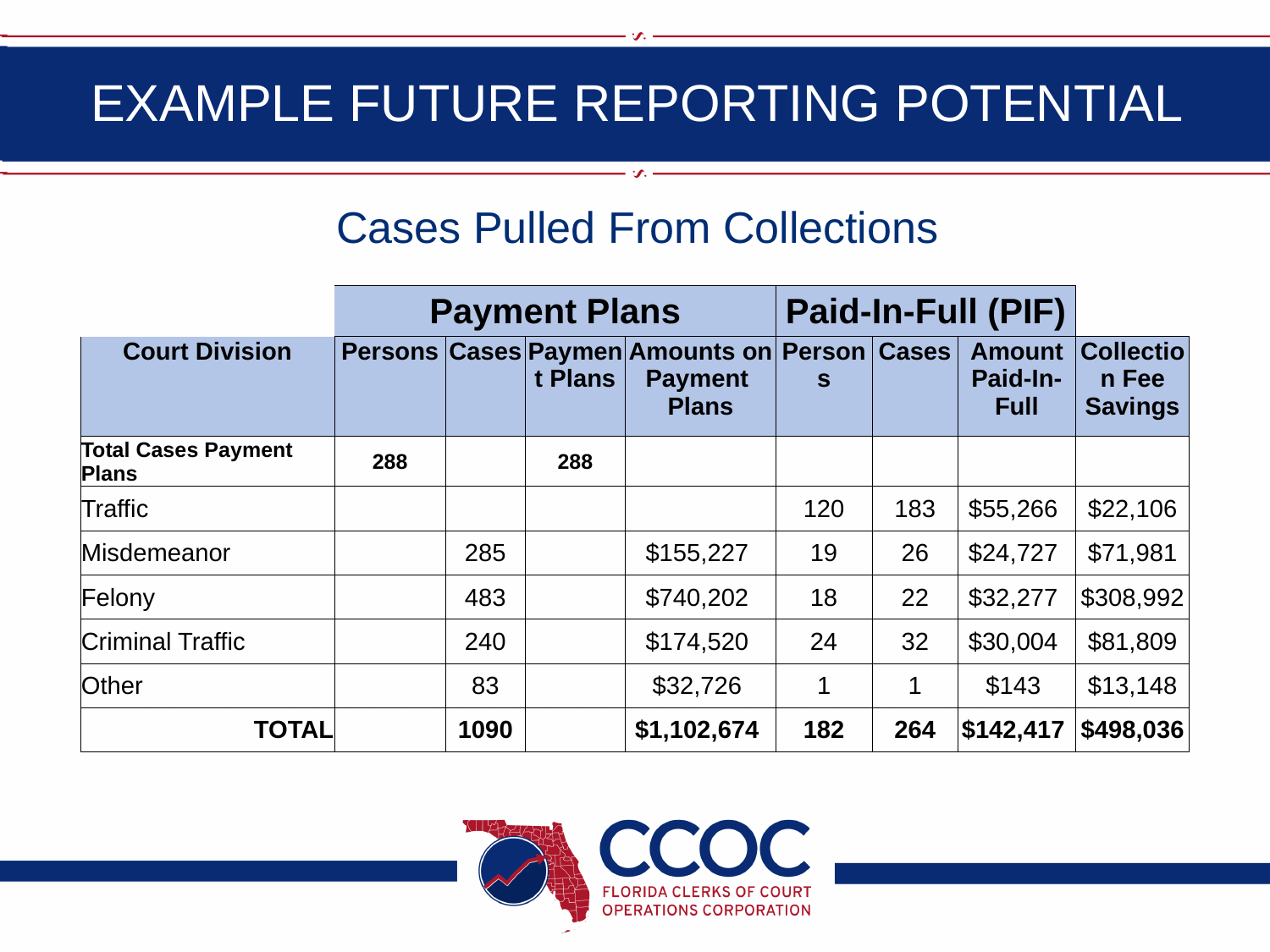

EXAMPLE FUTURE REPORTING POTENTIAL
Cases Pulled From Collections

|  | Payment Plans |  |  |  | Paid-In-Full (PIF) |  |  |  |
| --- | --- | --- | --- | --- | --- | --- | --- | --- |
| Court Division | Persons | Cases | Payment Plans | Amounts on Payment Plans | Persons | Cases | Amount Paid-In-Full | Collection Fee Savings |
| Total Cases Payment Plans | 288 |  | 288 |  |  |  |  |  |
| Traffic |  |  |  |  | 120 | 183 | $55,266 | $22,106 |
| Misdemeanor |  | 285 |  | $155,227 | 19 | 26 | $24,727 | $71,981 |
| Felony |  | 483 |  | $740,202 | 18 | 22 | $32,277 | $308,992 |
| Criminal Traffic |  | 240 |  | $174,520 | 24 | 32 | $30,004 | $81,809 |
| Other |  | 83 |  | $32,726 | 1 | 1 | $143 | $13,148 |
| TOTAL |  | 1090 |  | $1,102,674 | 182 | 264 | $142,417 | $498,036 |